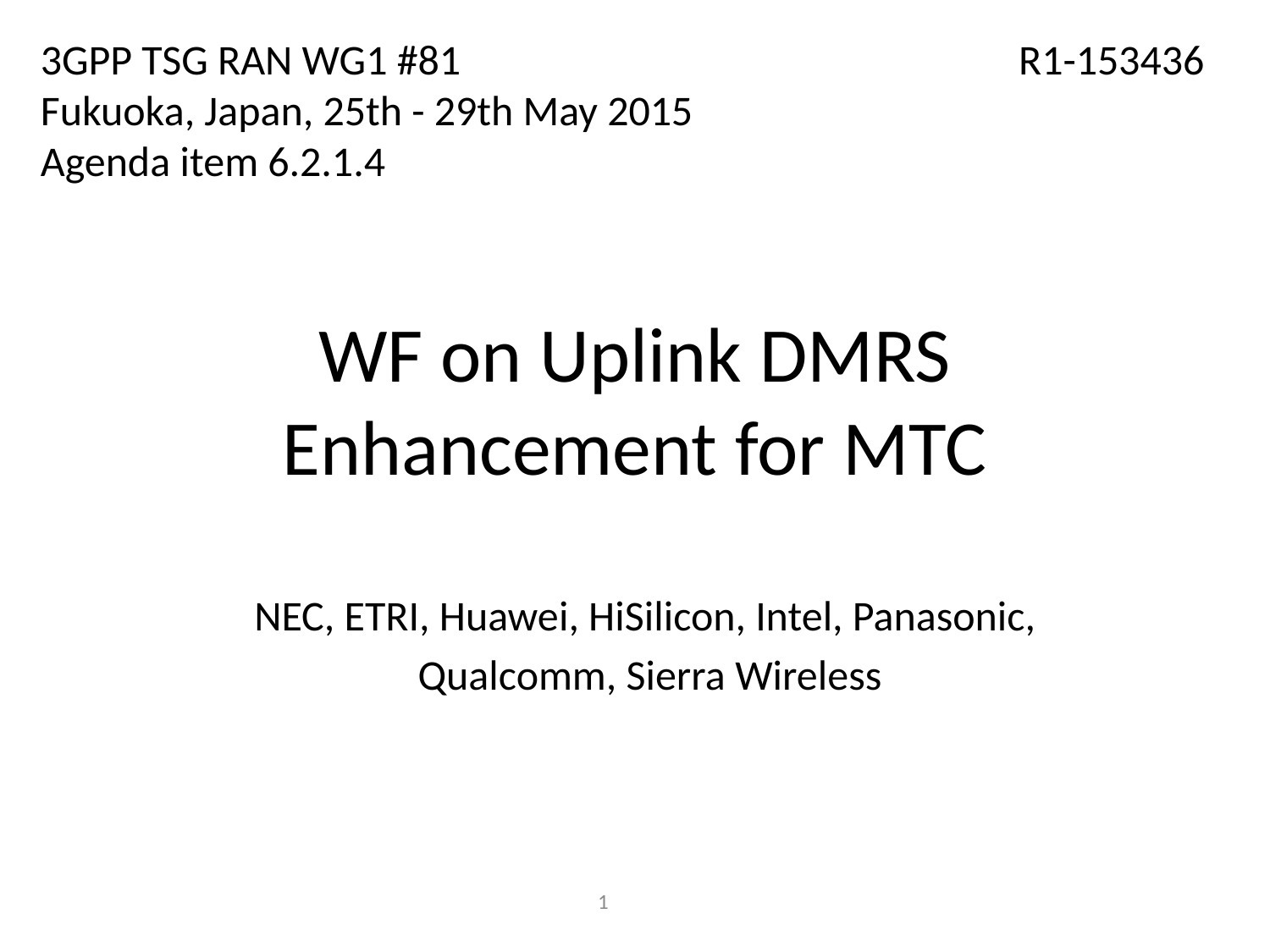

3GPP TSG RAN WG1 #81
Fukuoka, Japan, 25th - 29th May 2015
Agenda item 6.2.1.4
R1-153436
# WF on Uplink DMRS Enhancement for MTC
NEC, ETRI, Huawei, HiSilicon, Intel, Panasonic,
Qualcomm, Sierra Wireless
1